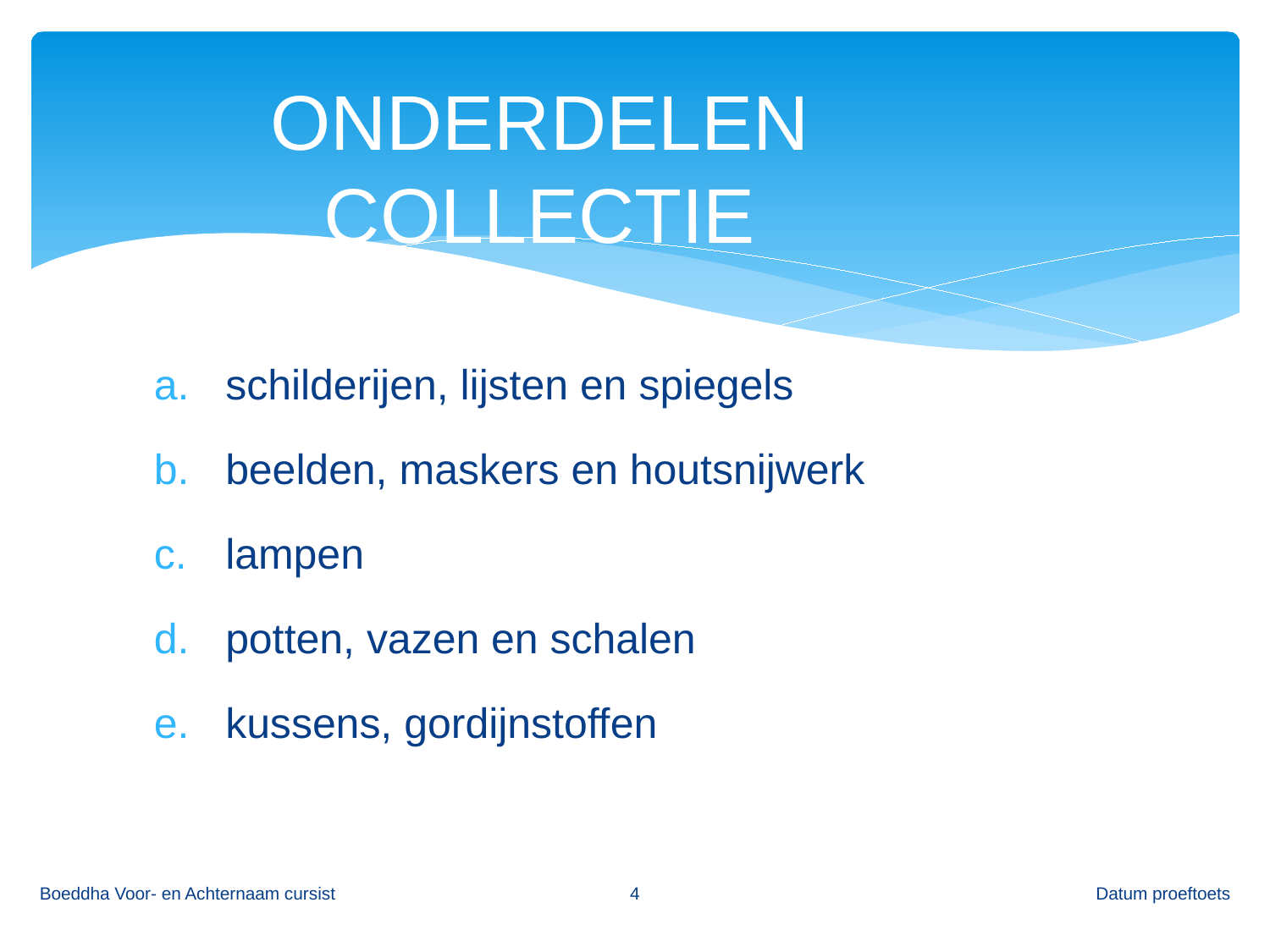

# ONDERDELEN COLLECTIE
schilderijen, lijsten en spiegels
beelden, maskers en houtsnijwerk
lampen
potten, vazen en schalen
kussens, gordijnstoffen

4
Boeddha Voor- en Achternaam cursist
Datum proeftoets